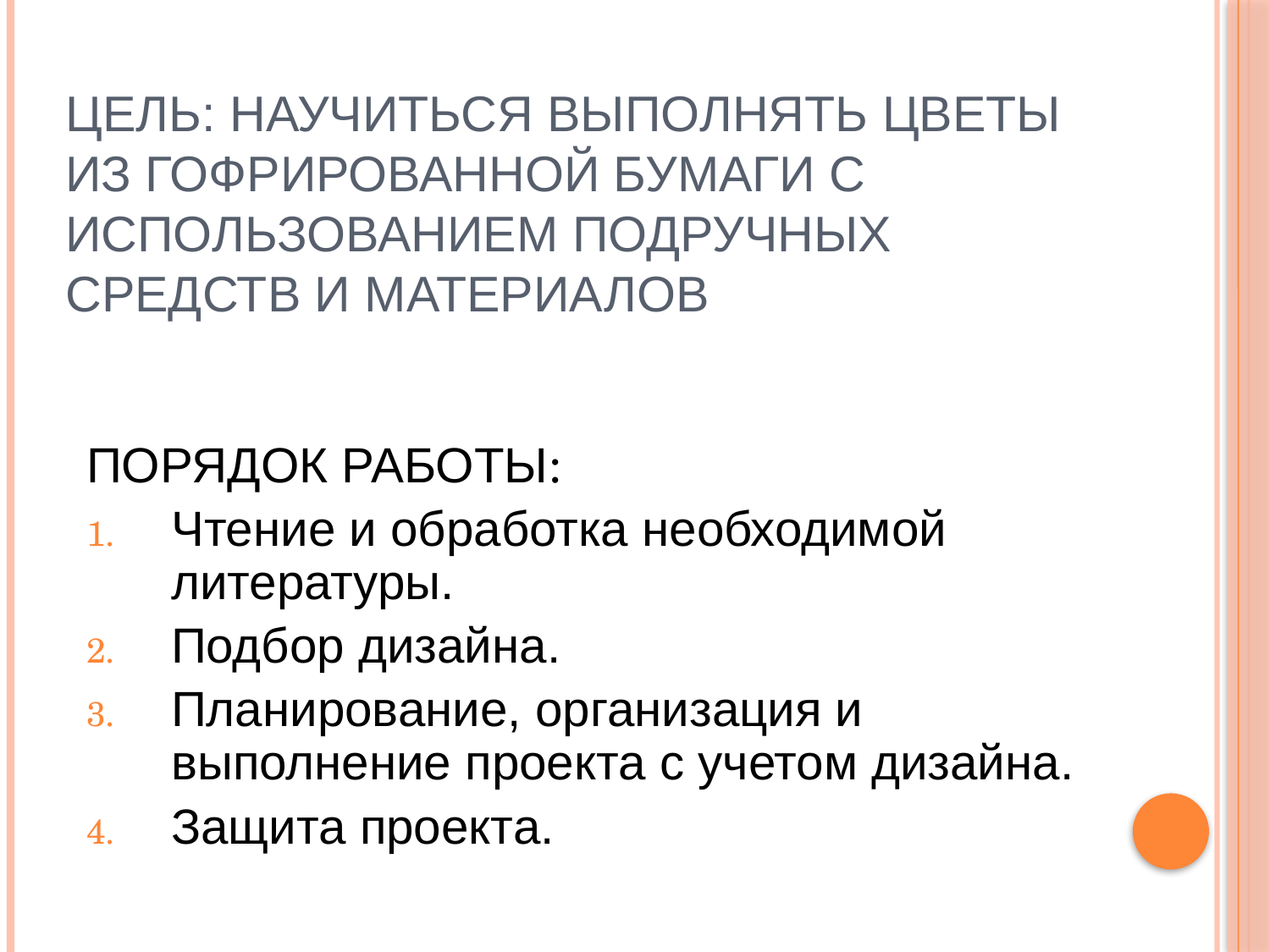

# ЦЕЛЬ: научиться выполнять цветы из гофрированной бумаги с использованием подручных средств и материалов
ПОРЯДОК РАБОТЫ:
Чтение и обработка необходимой литературы.
Подбор дизайна.
Планирование, организация и выполнение проекта с учетом дизайна.
Защита проекта.